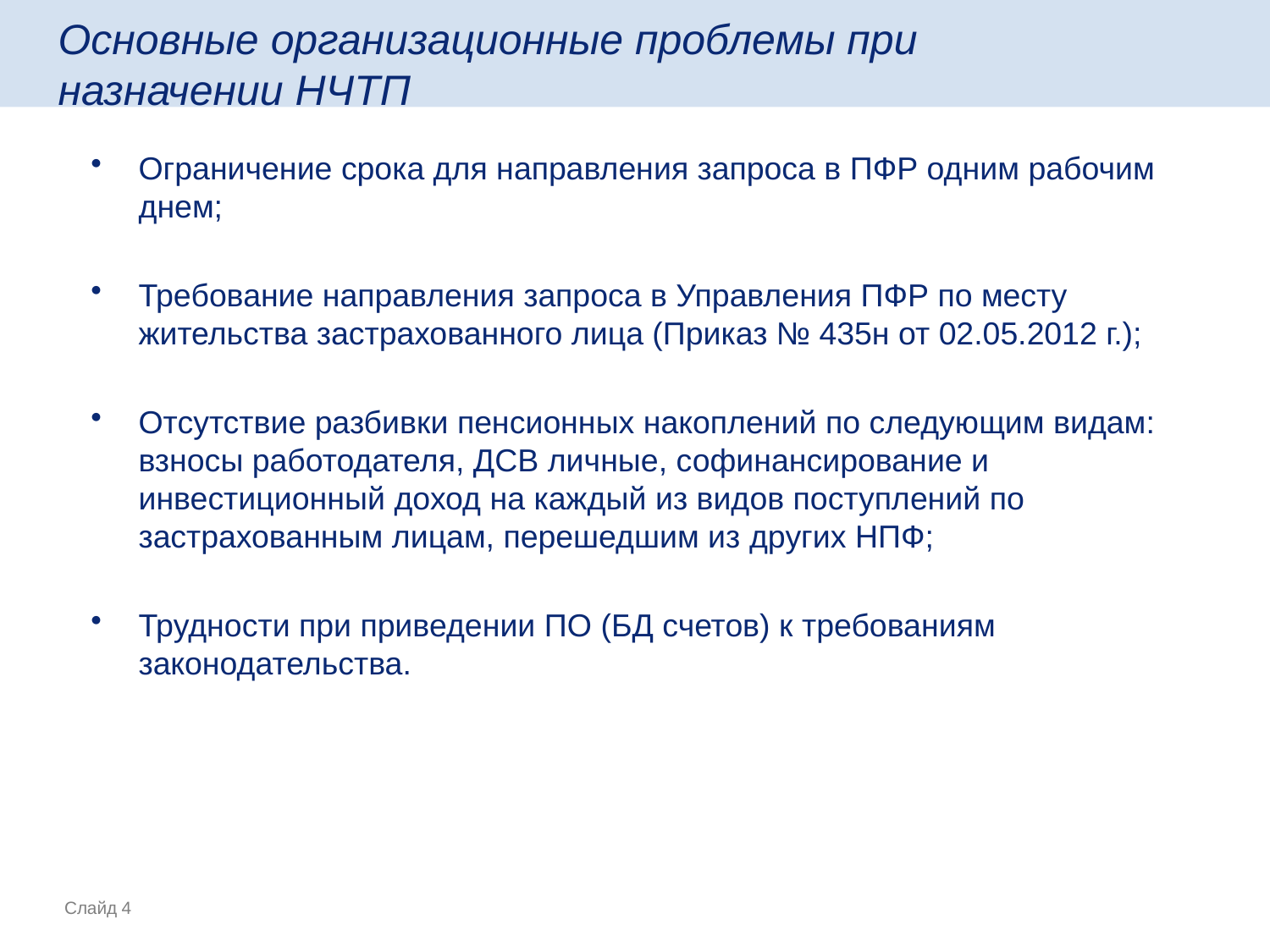

# Основные организационные проблемы при назначении НЧТП
Ограничение срока для направления запроса в ПФР одним рабочим днем;

Требование направления запроса в Управления ПФР по месту жительства застрахованного лица (Приказ № 435н от 02.05.2012 г.);

Отсутствие разбивки пенсионных накоплений по следующим видам: взносы работодателя, ДСВ личные, софинансирование и инвестиционный доход на каждый из видов поступлений по застрахованным лицам, перешедшим из других НПФ;

Трудности при приведении ПО (БД счетов) к требованиям законодательства.